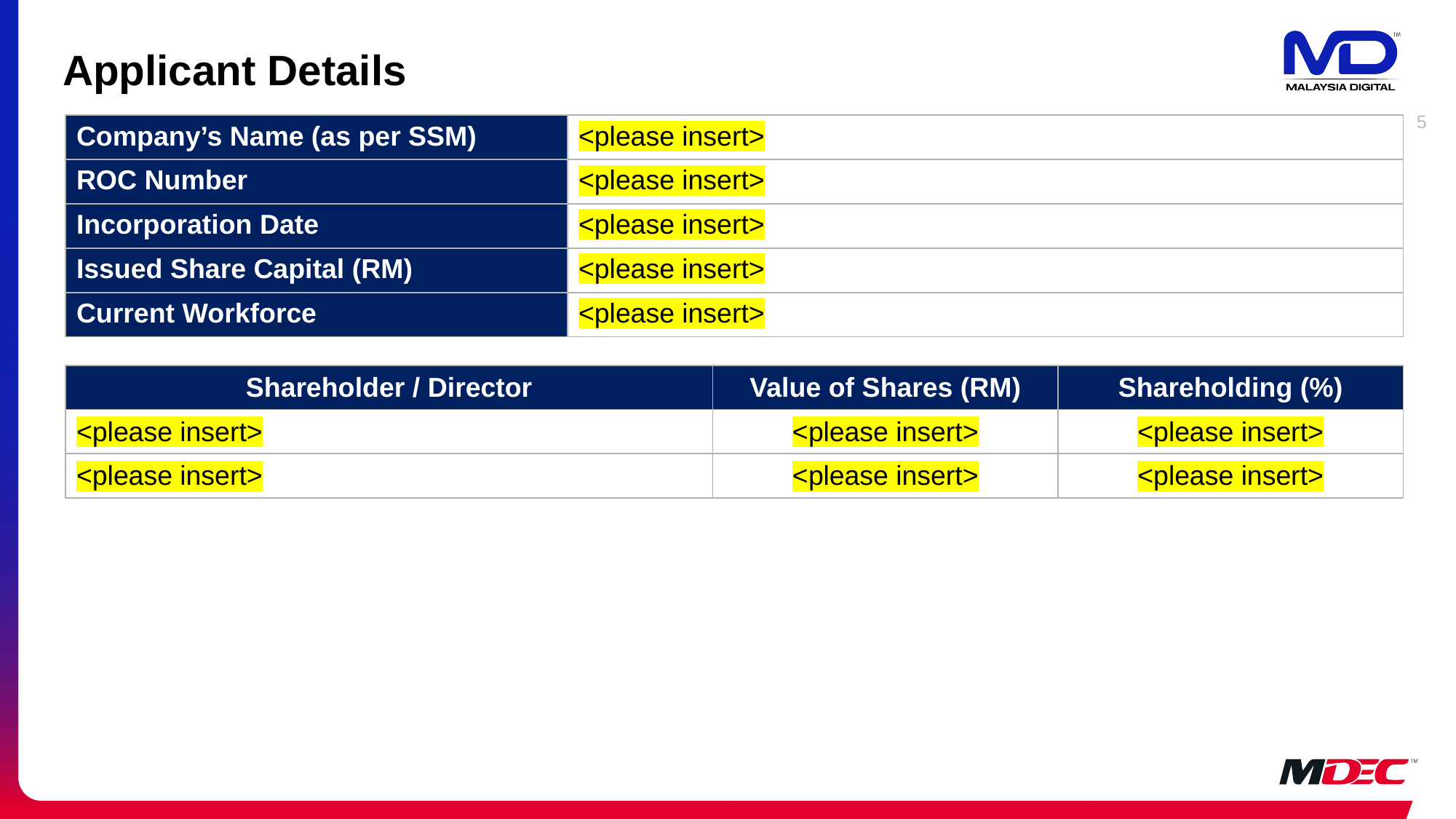

# Applicant Details
5
| Company’s Name (as per SSM) | <please insert> |
| --- | --- |
| ROC Number | <please insert> |
| Incorporation Date | <please insert> |
| Issued Share Capital (RM) | <please insert> |
| Current Workforce | <please insert> |
| Shareholder / Director | Value of Shares (RM) | Shareholding (%) |
| --- | --- | --- |
| <please insert> | <please insert> | <please insert> |
| <please insert> | <please insert> | <please insert> |